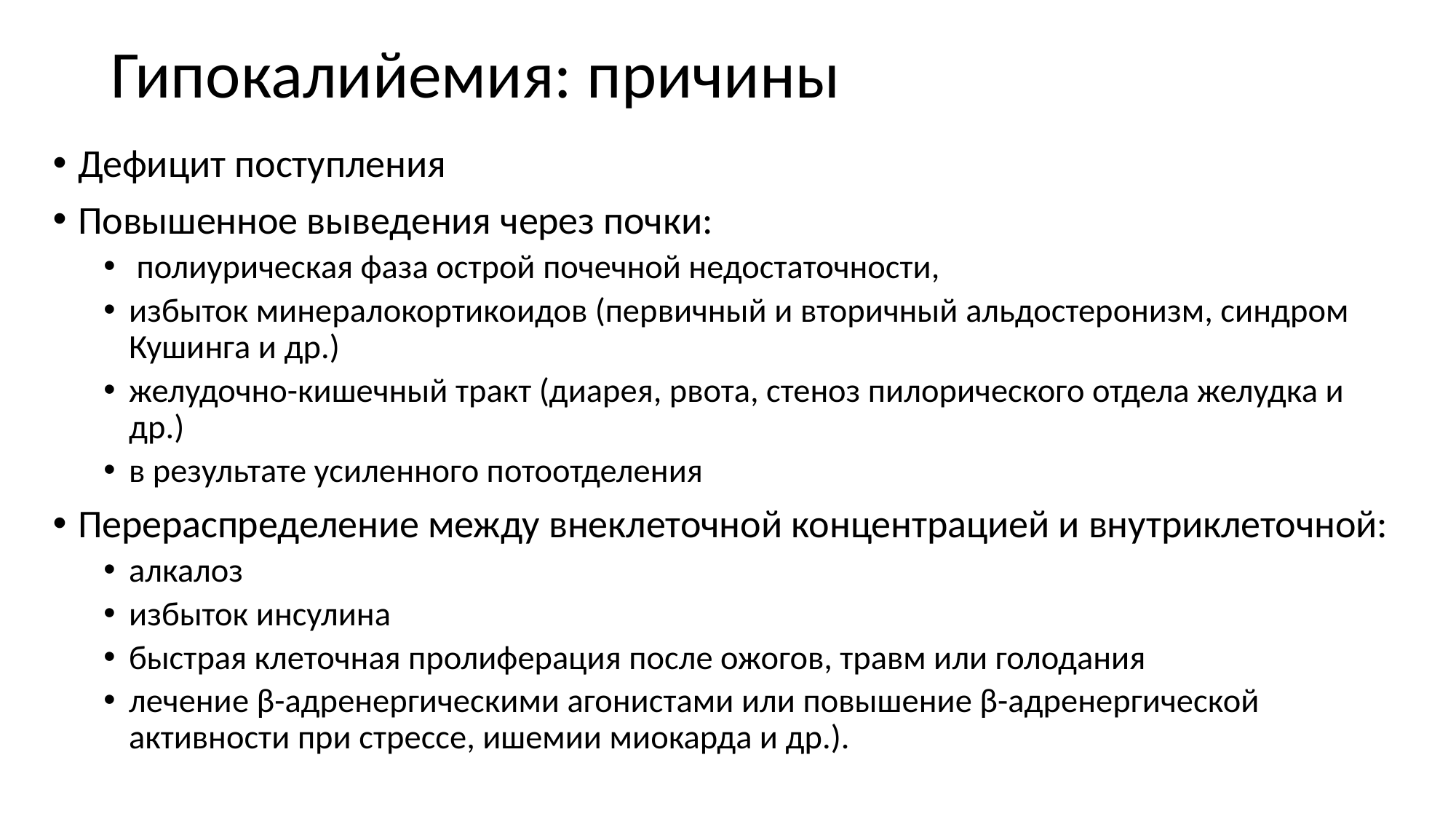

# Гипокалийемия: причины
Дефицит поступления
Повышенное выведения через почки:
 полиурическая фаза острой почечной недостаточности,
избыток минералокортикоидов (первичный и вторичный альдостеронизм, синдром Кушинга и др.)
желудочно-кишечный тракт (диарея, рвота, стеноз пилорического отдела желудка и др.)
в результате усиленного потоотделения
Перераспределение между внеклеточной концентрацией и внутриклеточной:
алкалоз
избыток инсулина
быстрая клеточная пролиферация после ожогов, травм или голодания
лечение β-адренергическими агонистами или повышение β-адренергической активности при стрессе, ишемии миокарда и др.).